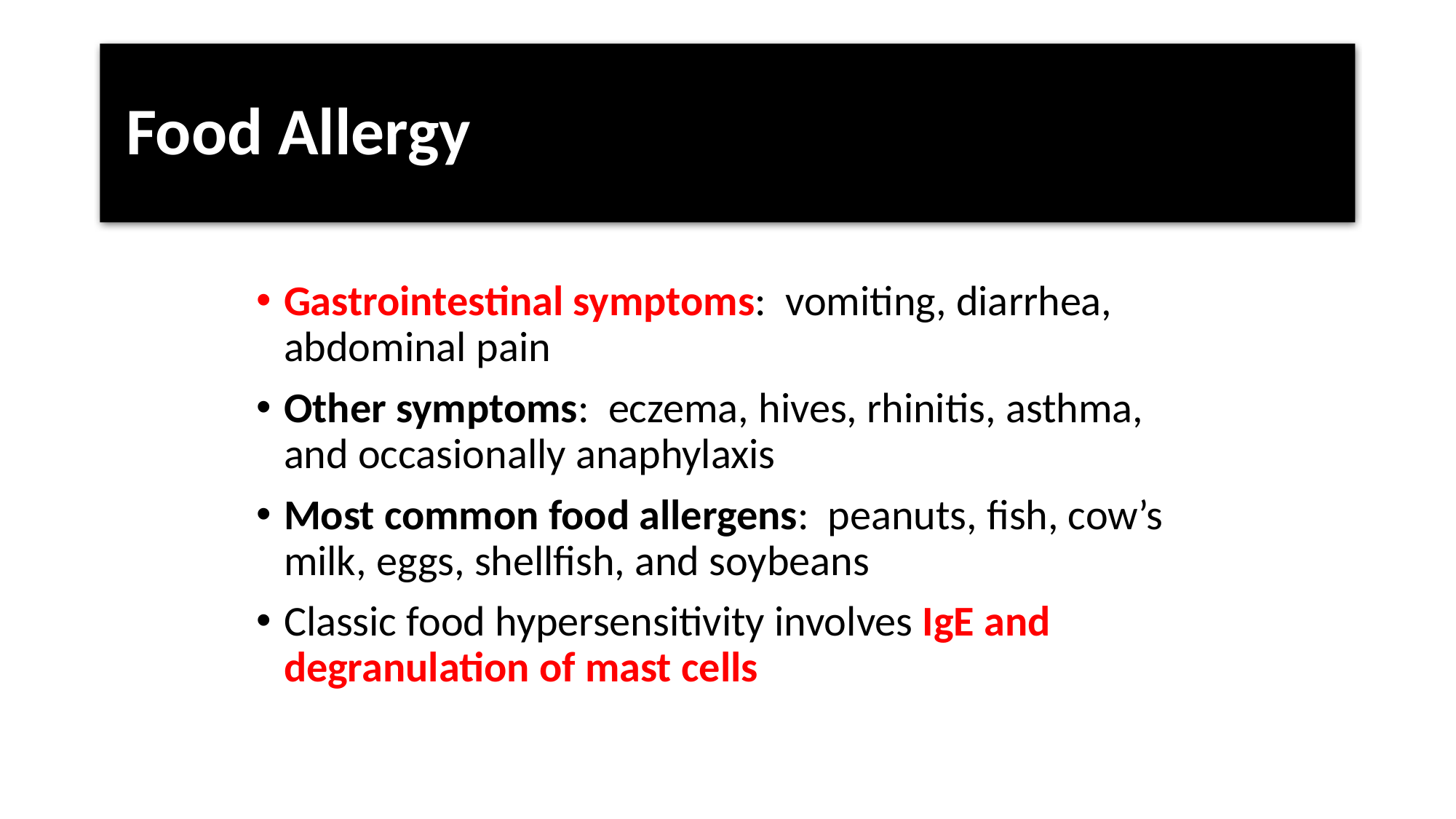

# Food Allergy
Gastrointestinal symptoms:  vomiting, diarrhea, abdominal pain
Other symptoms:  eczema, hives, rhinitis, asthma, and occasionally anaphylaxis
Most common food allergens:  peanuts, fish, cow’s milk, eggs, shellfish, and soybeans
Classic food hypersensitivity involves IgE and degranulation of mast cells